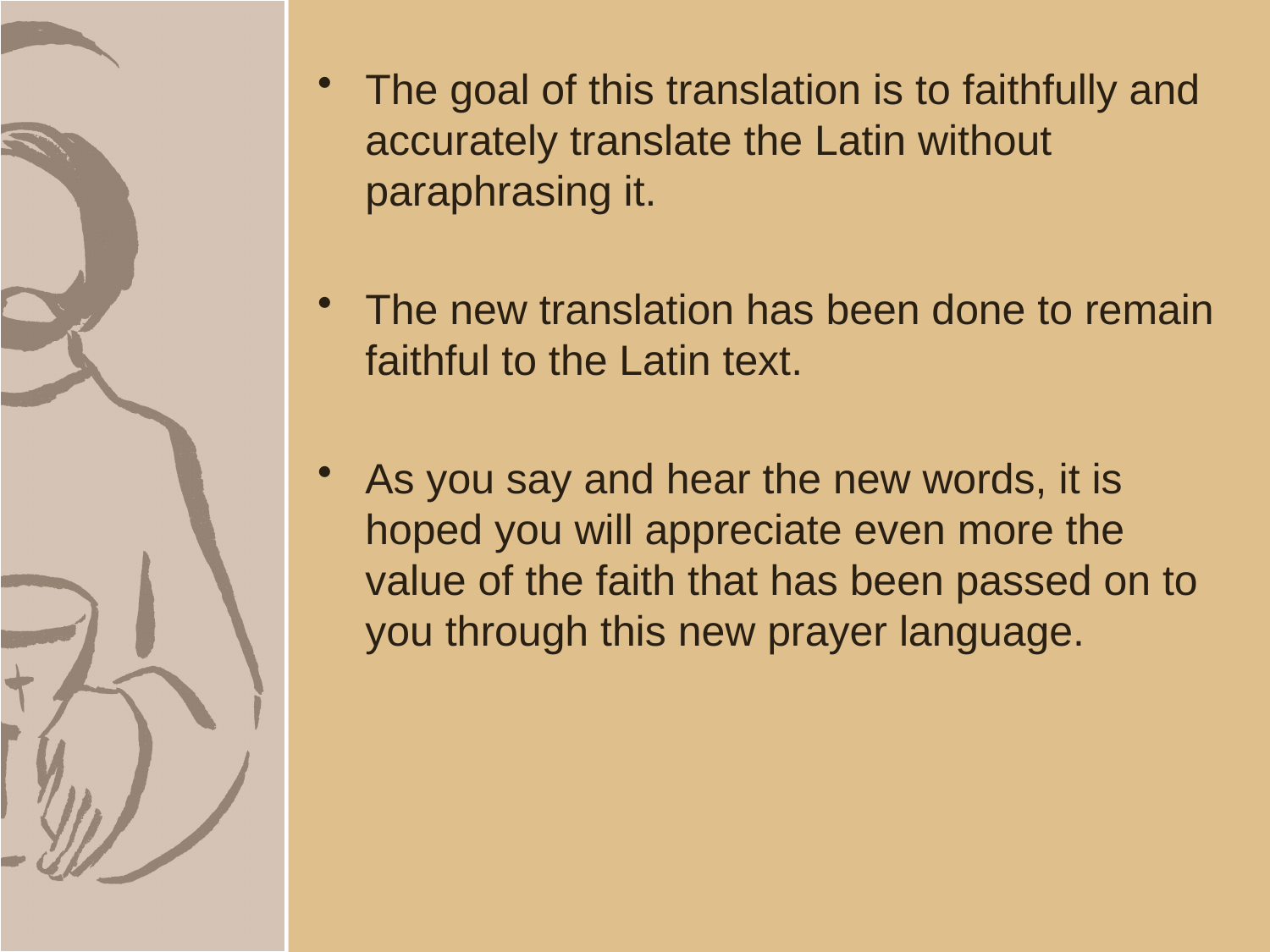

The goal of this translation is to faithfully and accurately translate the Latin without paraphrasing it.

The new translation has been done to remain faithful to the Latin text.

As you say and hear the new words, it is hoped you will appreciate even more the value of the faith that has been passed on to you through this new prayer language.